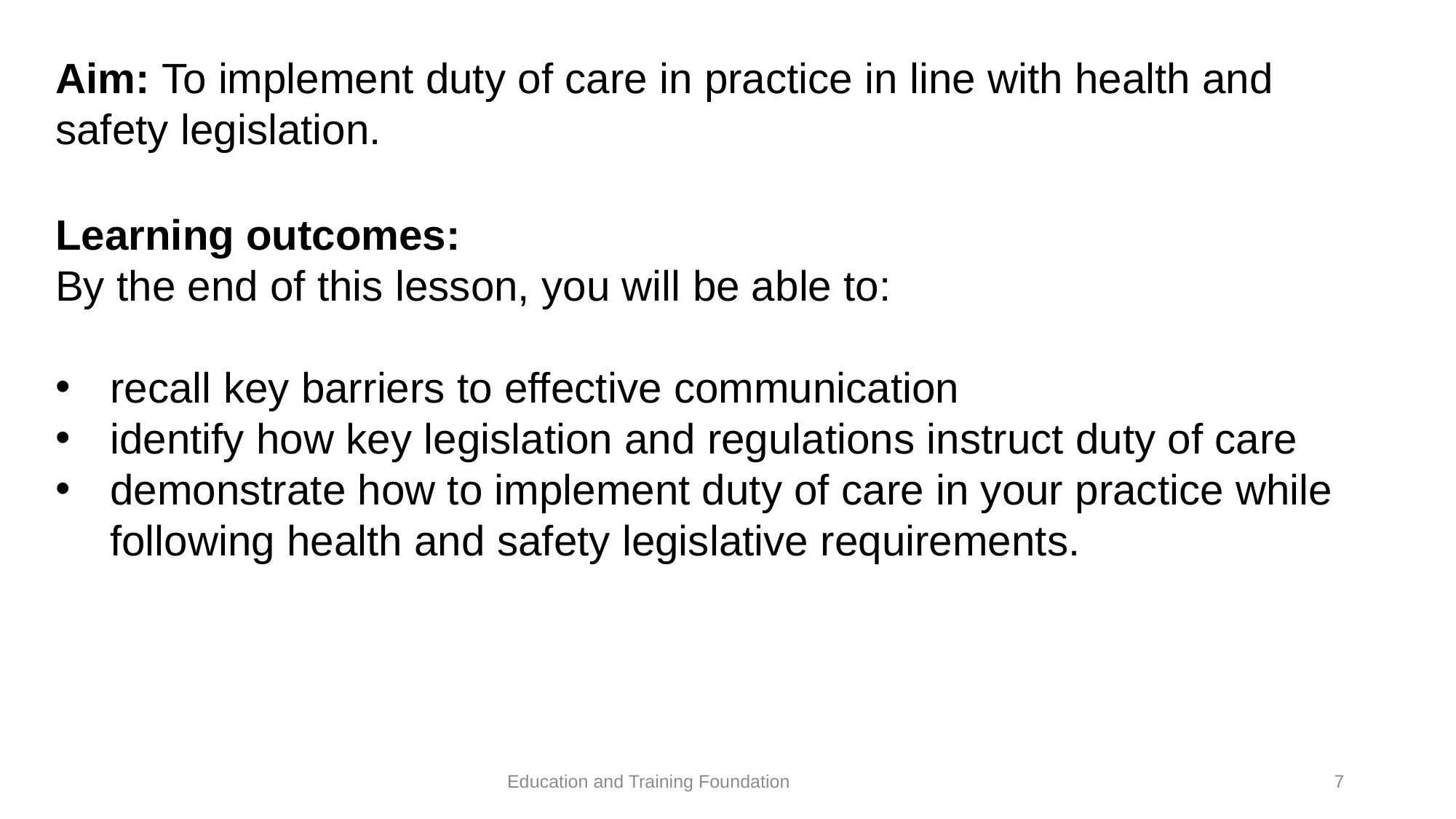

# Aim: To implement duty of care in practice in line with health and safety legislation.
Learning outcomes:
By the end of this lesson, you will be able to:

recall key barriers to effective communication
identify how key legislation and regulations instruct duty of care
demonstrate how to implement duty of care in your practice while following health and safety legislative requirements.
7
Education and Training Foundation